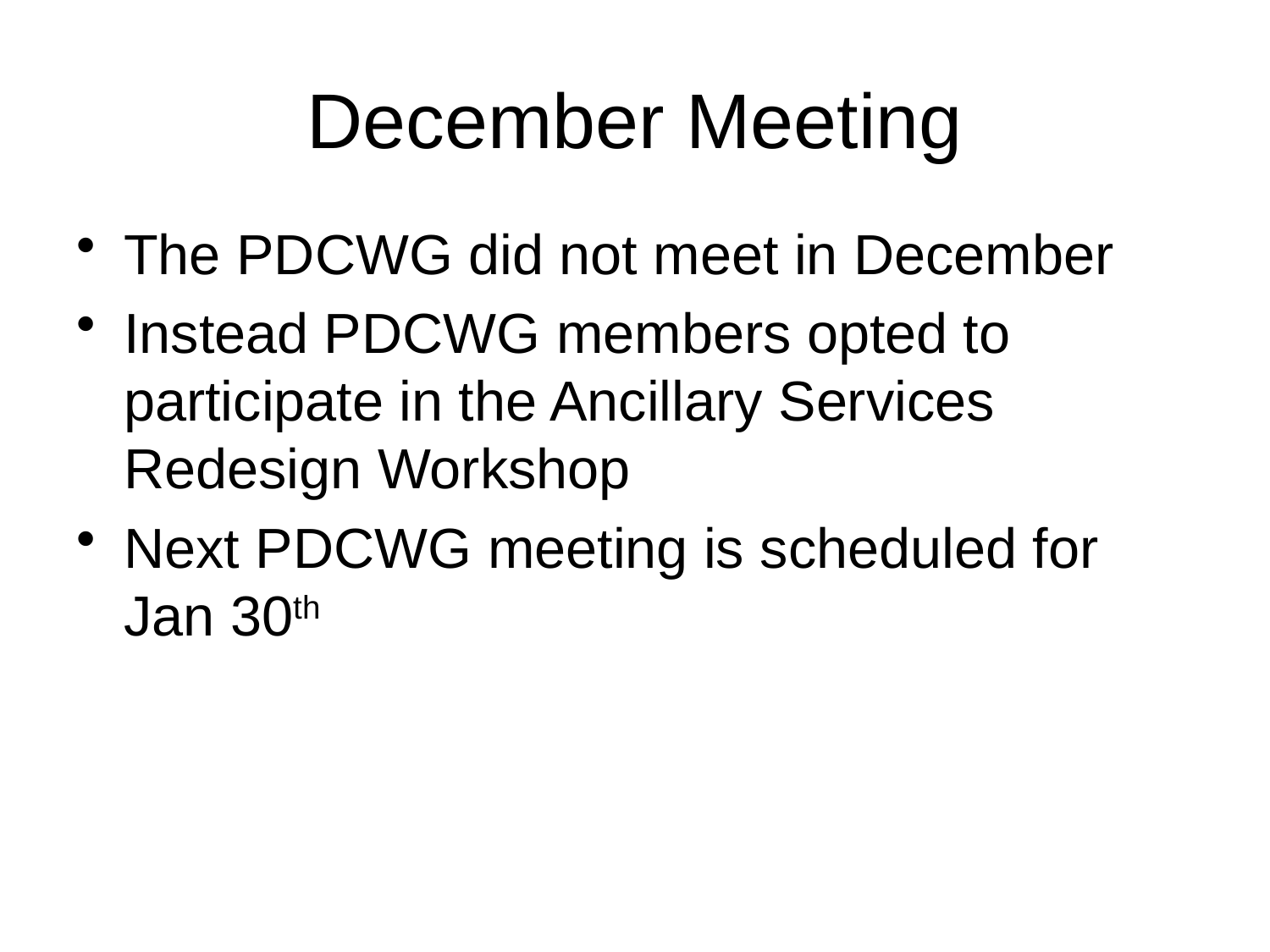

# December Meeting
The PDCWG did not meet in December
Instead PDCWG members opted to participate in the Ancillary Services Redesign Workshop
Next PDCWG meeting is scheduled for Jan 30th